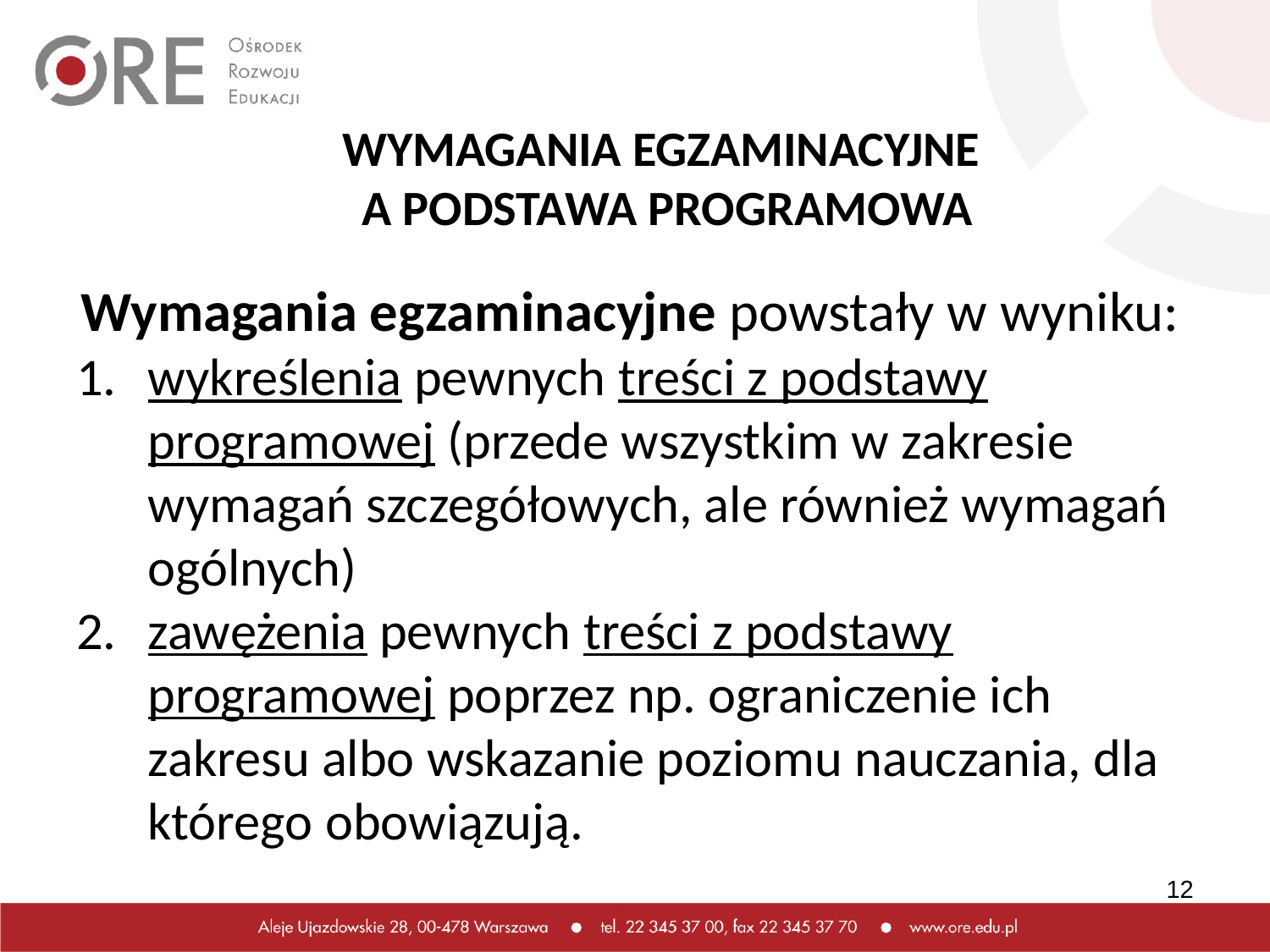

WYMAGANIA EGZAMINACYJNE
A PODSTAWA PROGRAMOWA
Wymagania egzaminacyjne powstały w wyniku:
wykreślenia pewnych treści z podstawy programowej (przede wszystkim w zakresie wymagań szczegółowych, ale również wymagań ogólnych)
zawężenia pewnych treści z podstawy programowej poprzez np. ograniczenie ich zakresu albo wskazanie poziomu nauczania, dla którego obowiązują.
12